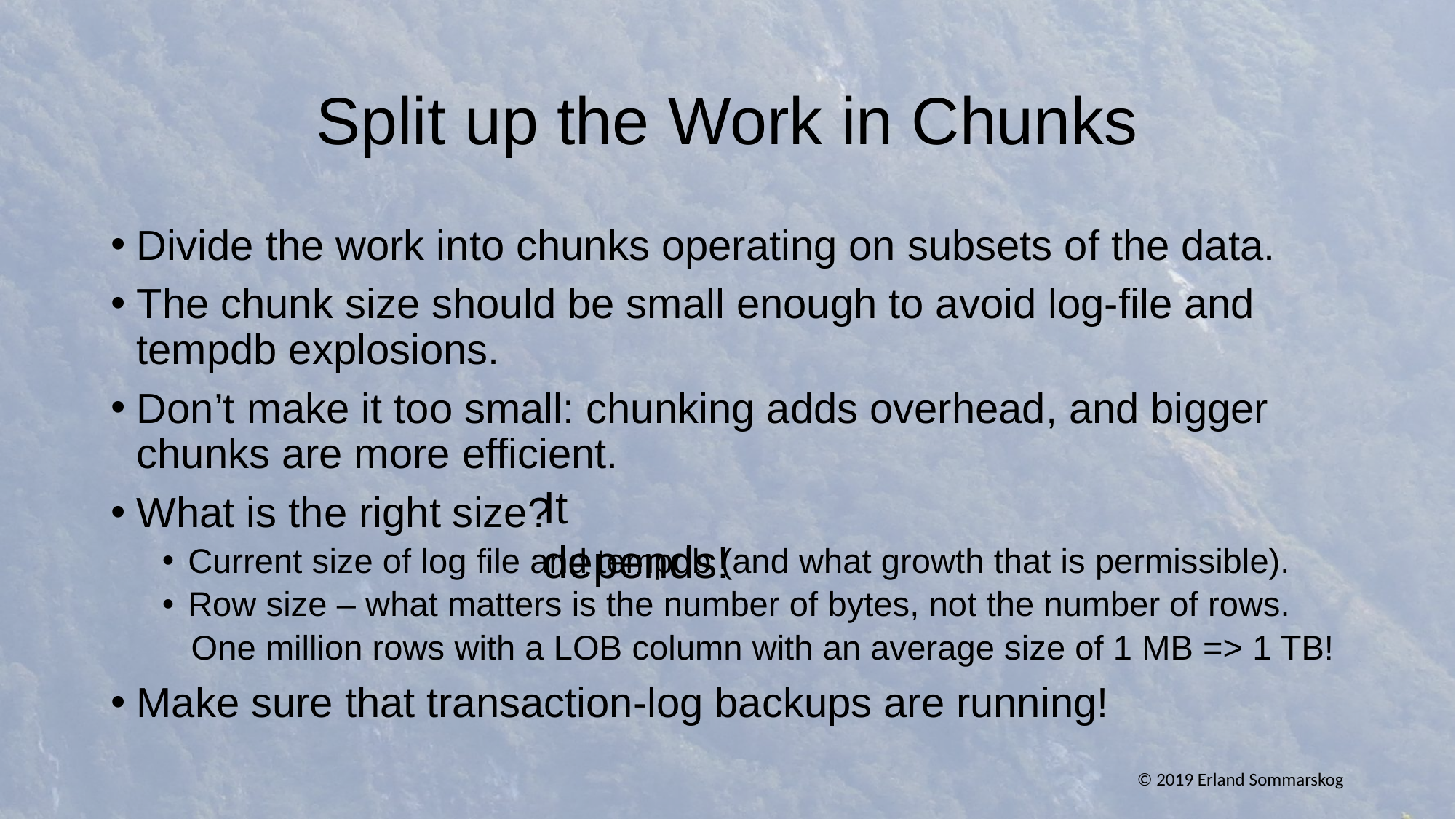

# Split up the Work in Chunks
Divide the work into chunks operating on subsets of the data.
The chunk size should be small enough to avoid log-file and tempdb explosions.
Don’t make it too small: chunking adds overhead, and bigger chunks are more efficient.
What is the right size?
Current size of log file and tempdb (and what growth that is permissible).
Row size – what matters is the number of bytes, not the number of rows.
   One million rows with a LOB column with an average size of 1 MB => 1 TB!
Make sure that transaction-log backups are running!
It depends!
© 2019 Erland Sommarskog